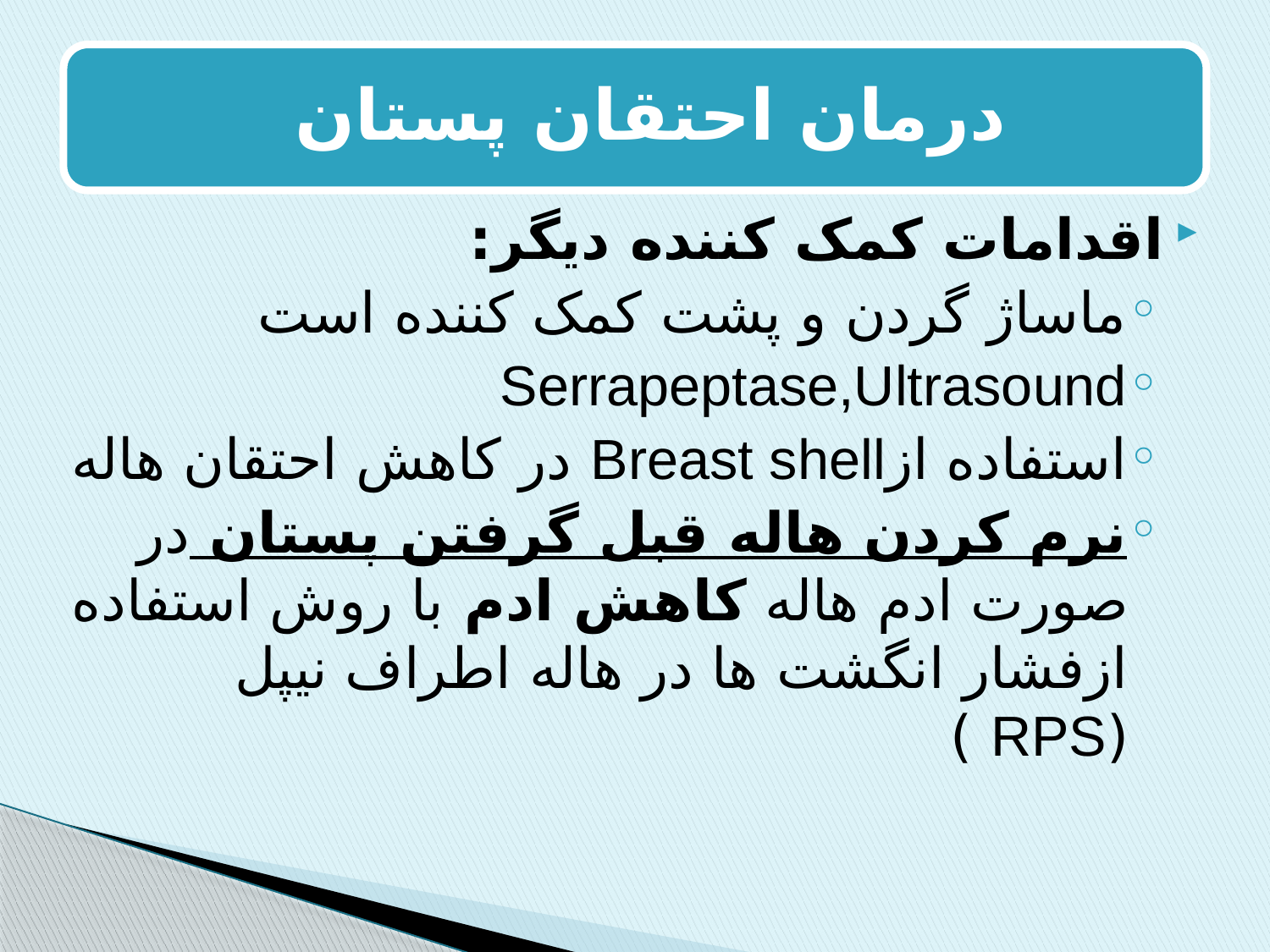

درمان احتقان پستان
اقدامات کمک کننده دیگر:
ماساژ گردن و پشت کمک کننده است
Serrapeptase,Ultrasound
استفاده ازBreast shell در کاهش احتقان هاله
نرم کردن هاله قبل گرفتن پستان در صورت ادم هاله کاهش ادم با روش استفاده ازفشار انگشت ها در هاله اطراف نیپل   (RPS )